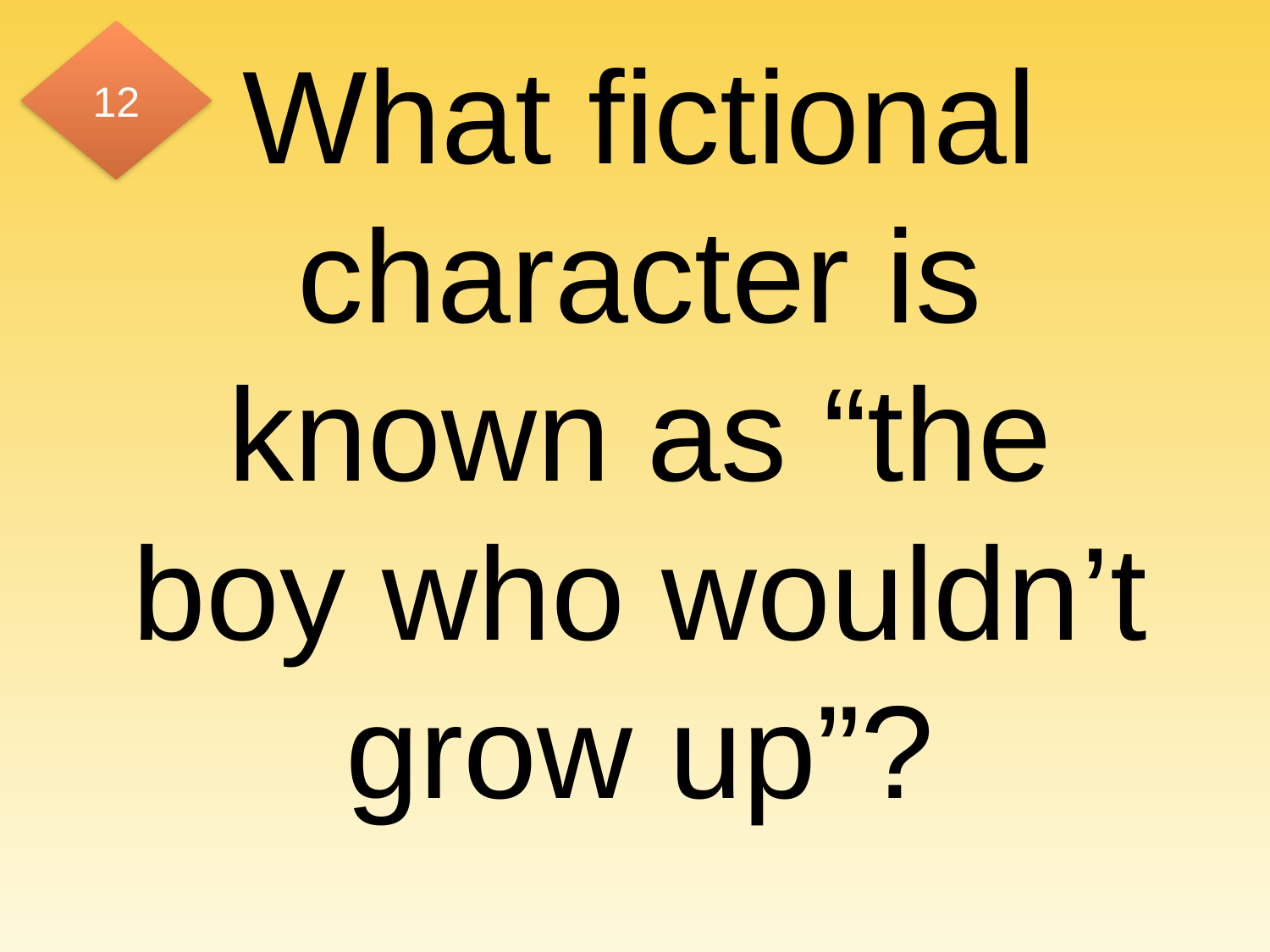

12
# What fictional character is known as “the boy who wouldn’t grow up”?